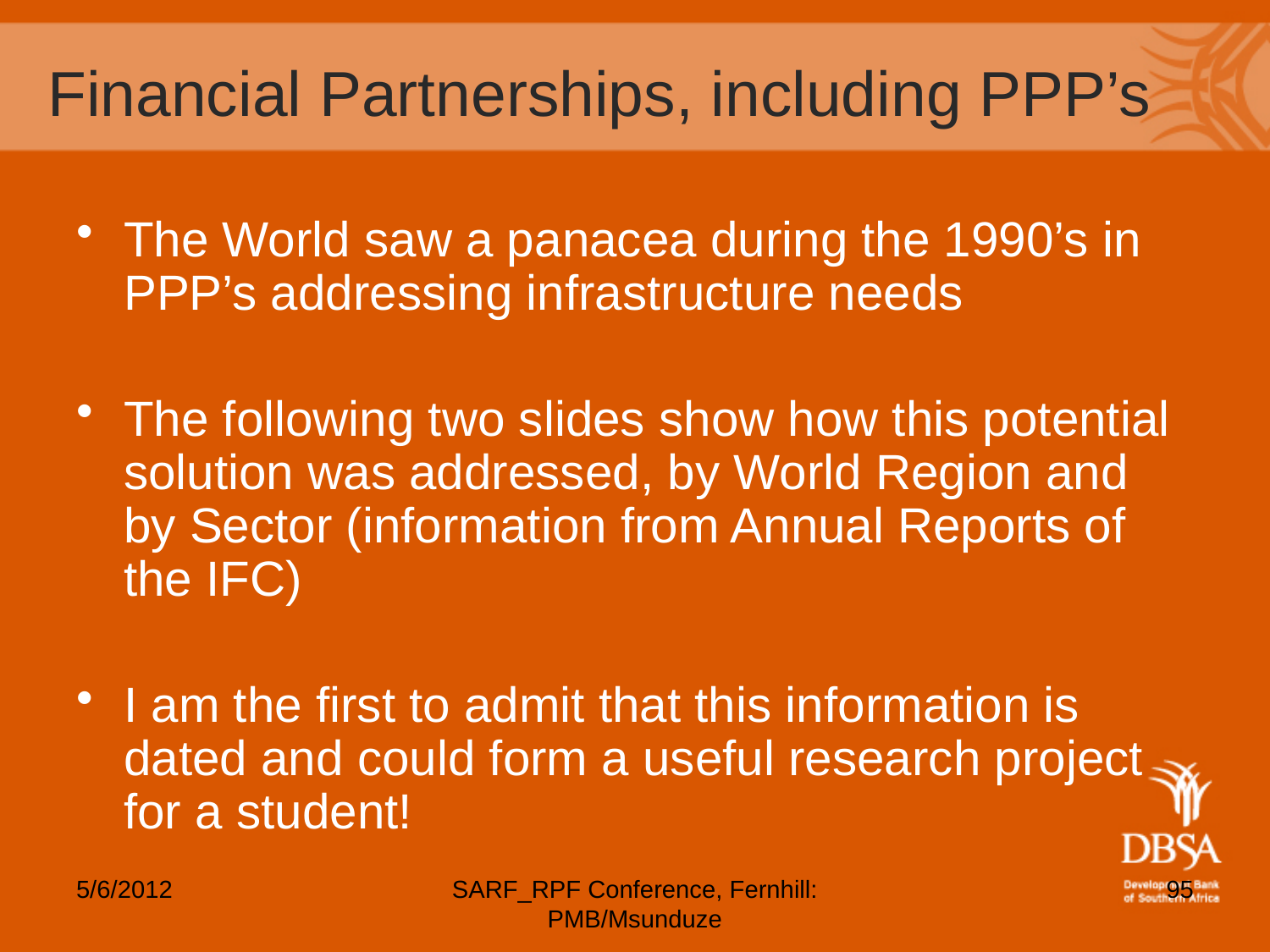

# Financial Partnerships, including PPP’s
The World saw a panacea during the 1990’s in PPP’s addressing infrastructure needs

The following two slides show how this potential solution was addressed, by World Region and by Sector (information from Annual Reports of the IFC)

I am the first to admit that this information is dated and could form a useful research project for a student!

5/6/2012
SARF_RPF Conference, Fernhill: PMB/Msunduze
95